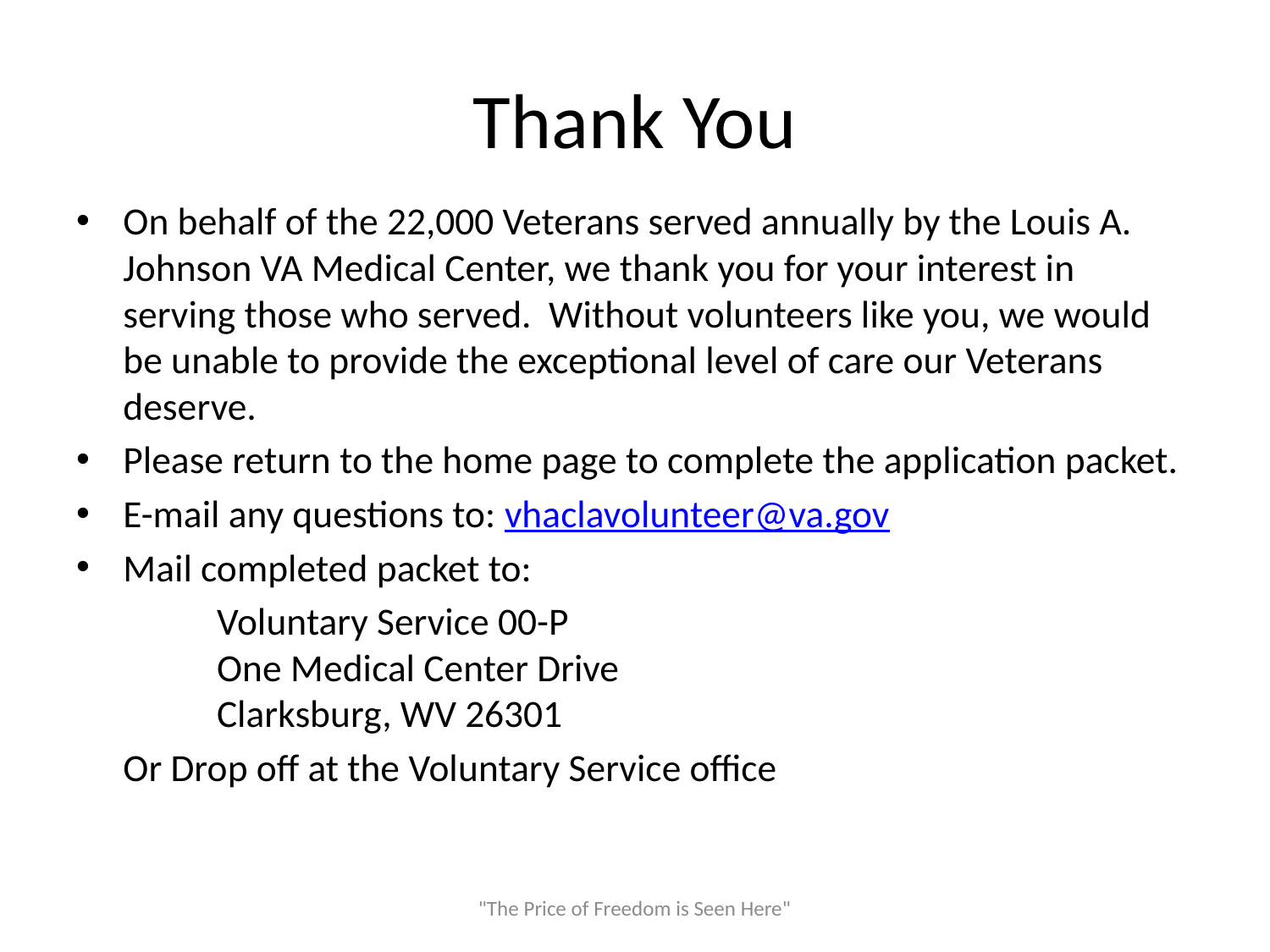

# Thank You
On behalf of the 22,000 Veterans served annually by the Louis A. Johnson VA Medical Center, we thank you for your interest in serving those who served.  Without volunteers like you, we would be unable to provide the exceptional level of care our Veterans deserve.
Please return to the home page to complete the application packet.
E-mail any questions to: vhaclavolunteer@va.gov
Mail completed packet to:
Voluntary Service 00-P
One Medical Center Drive
Clarksburg, WV 26301
Or Drop off at the Voluntary Service office
"The Price of Freedom is Seen Here"